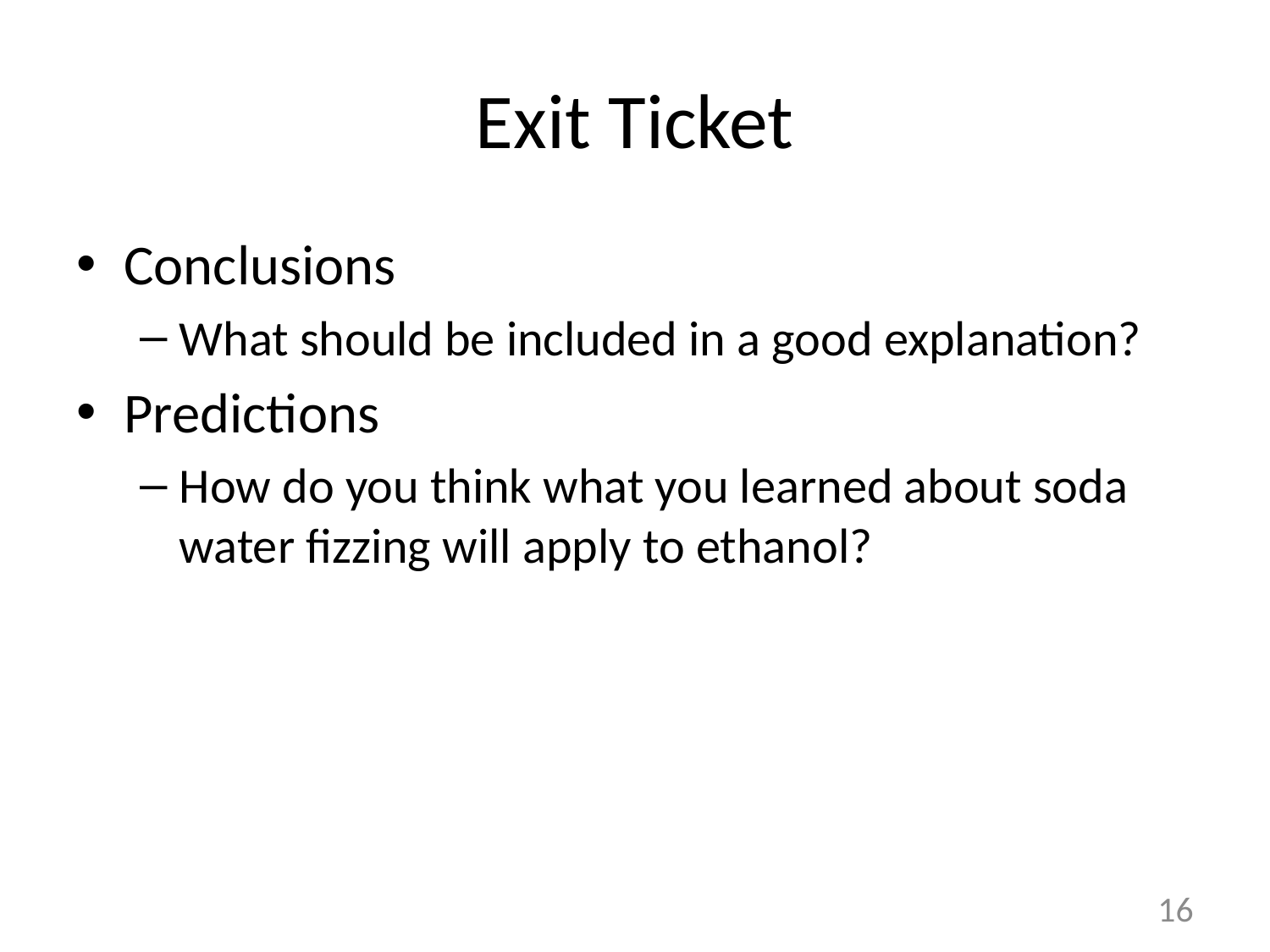

# Exit Ticket
Conclusions
What should be included in a good explanation?
Predictions
How do you think what you learned about soda water fizzing will apply to ethanol?
16